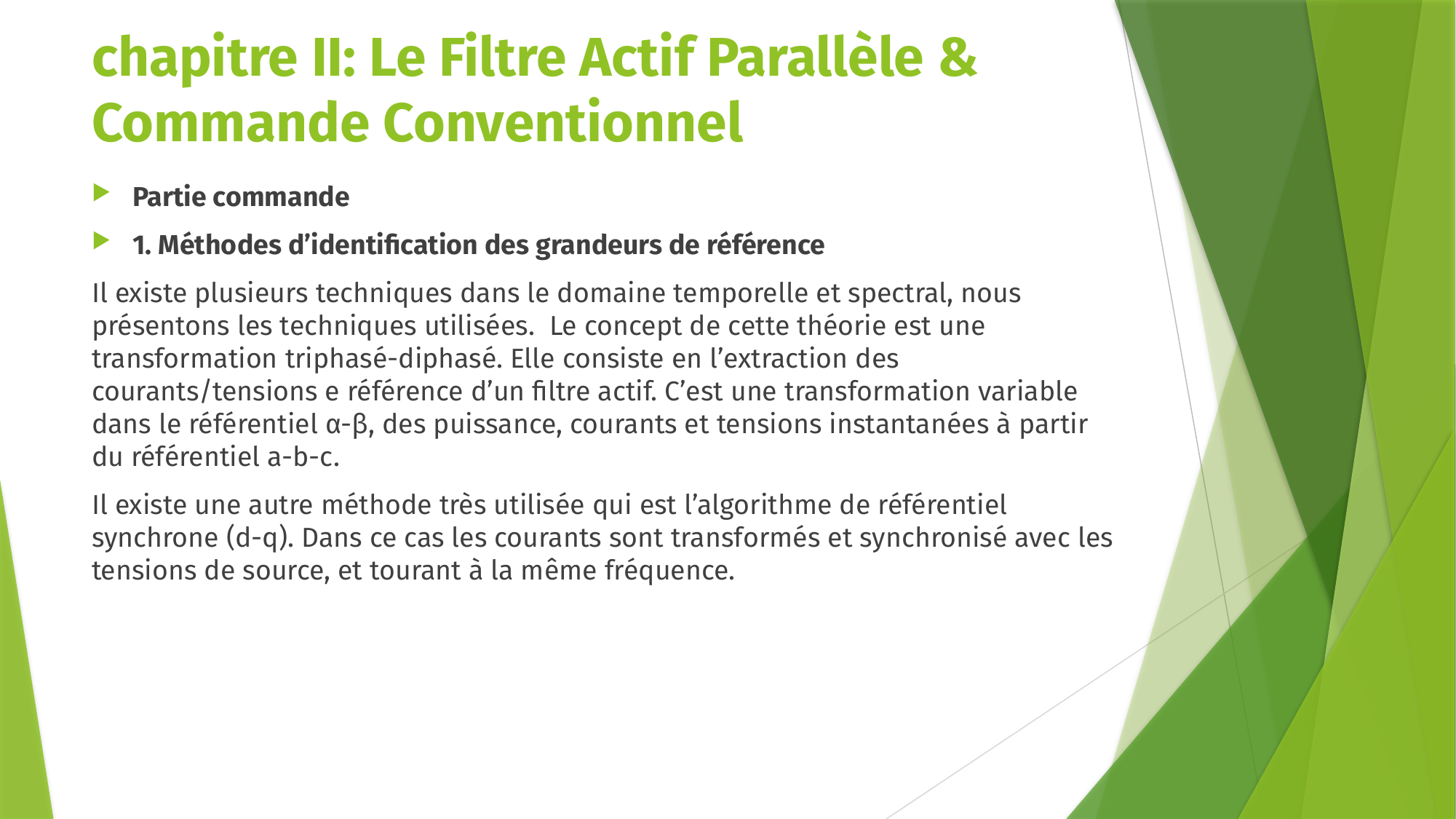

# chapitre II: Le Filtre Actif Parallèle & Commande Conventionnel
Partie commande
1. Méthodes d’identification des grandeurs de référence
Il existe plusieurs techniques dans le domaine temporelle et spectral, nous présentons les techniques utilisées.  Le concept de cette théorie est une transformation triphasé-diphasé. Elle consiste en l’extraction des courants/tensions e référence d’un filtre actif. C’est une transformation variable dans le référentiel α-β, des puissance, courants et tensions instantanées à partir du référentiel a-b-c.
Il existe une autre méthode très utilisée qui est l’algorithme de référentiel synchrone (d-q). Dans ce cas les courants sont transformés et synchronisé avec les tensions de source, et tourant à la même fréquence.